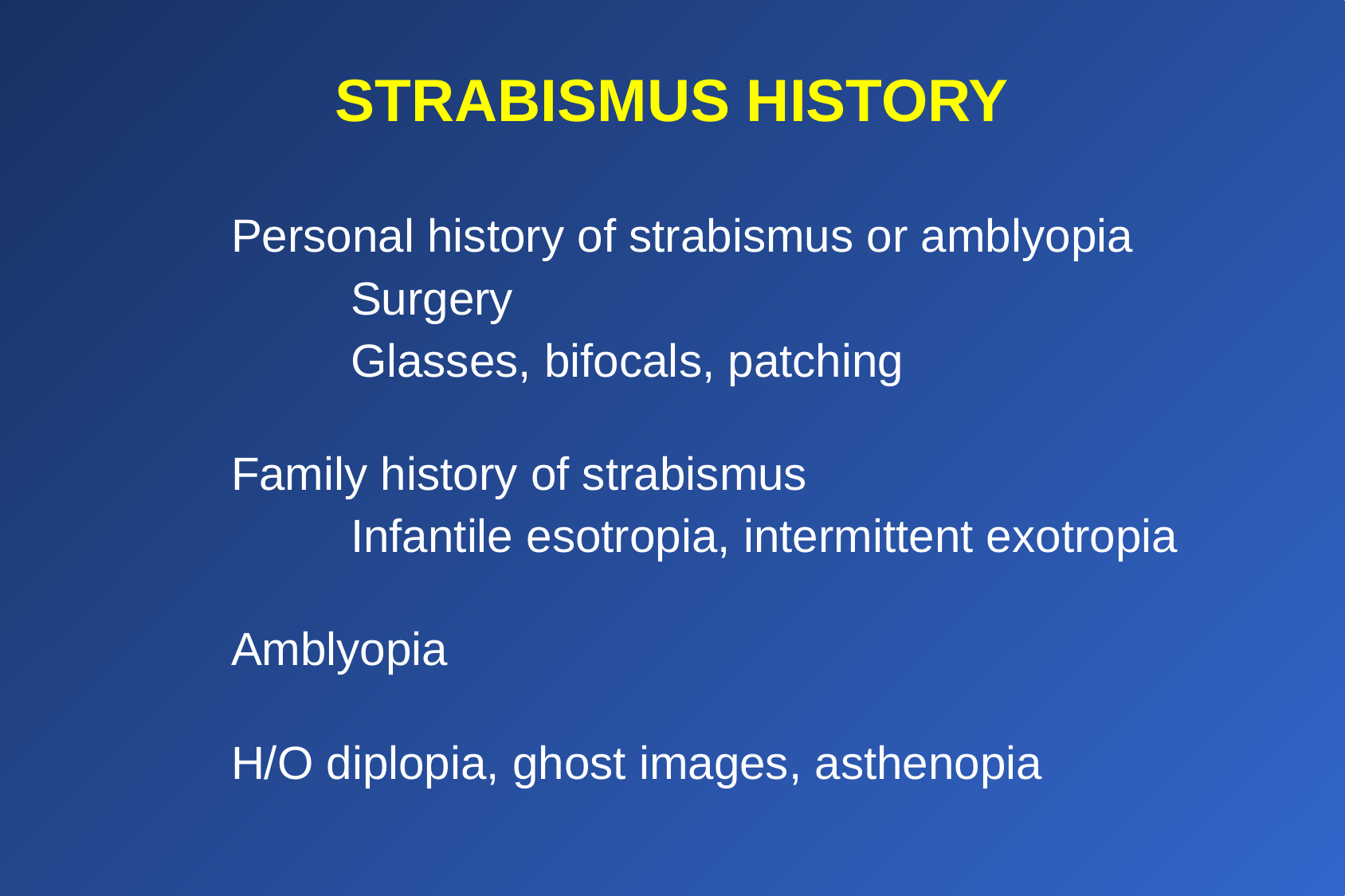

STRABISMUS HISTORY

	Personal history of strabismus or amblyopia
		Surgery
		Glasses, bifocals, patching

	Family history of strabismus
		Infantile esotropia, intermittent exotropia

	Amblyopia

	H/O diplopia, ghost images, asthenopia